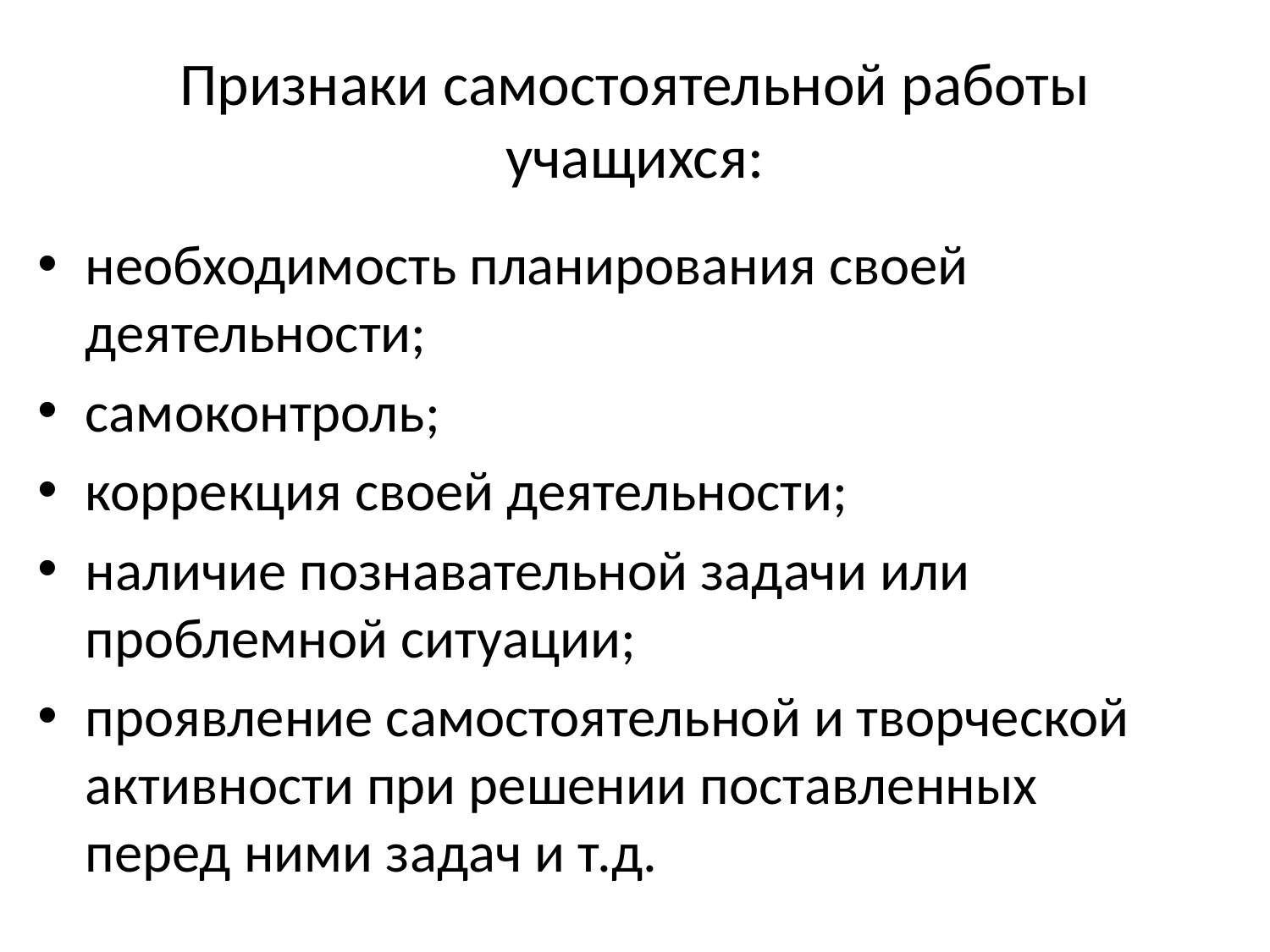

# Признаки самостоятельной работы учащихся:
необходимость планирования своей деятельности;
самоконтроль;
коррекция своей деятельности;
наличие познавательной задачи или проблемной ситуации;
проявление самостоятельной и творческой активности при решении поставленных перед ними задач и т.д.